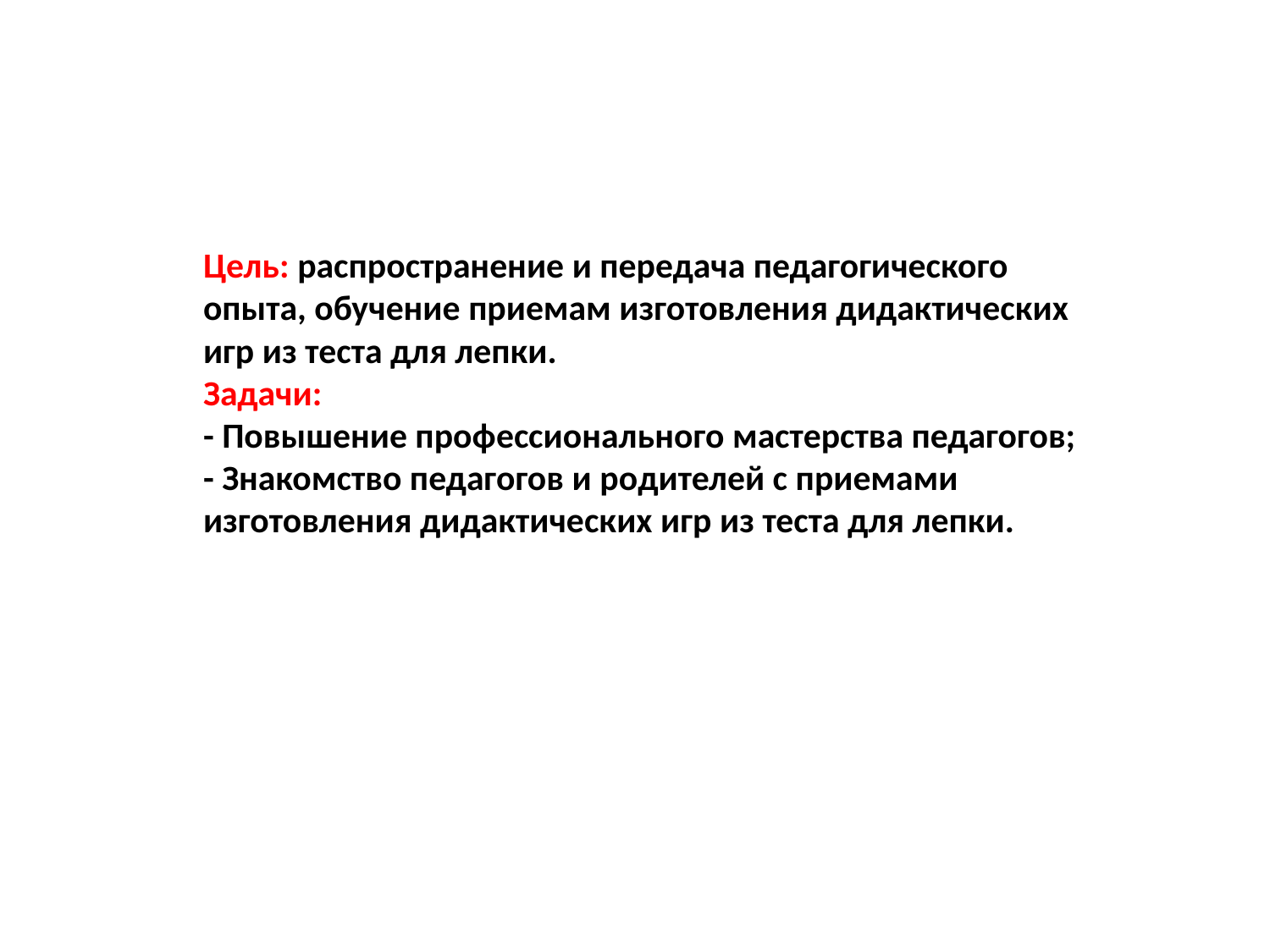

# Цель: распространение и передача педагогического опыта, обучение приемам изготовления дидактических игр из теста для лепки. Задачи: - Повышение профессионального мастерства педагогов; - Знакомство педагогов и родителей с приемами изготовления дидактических игр из теста для лепки.